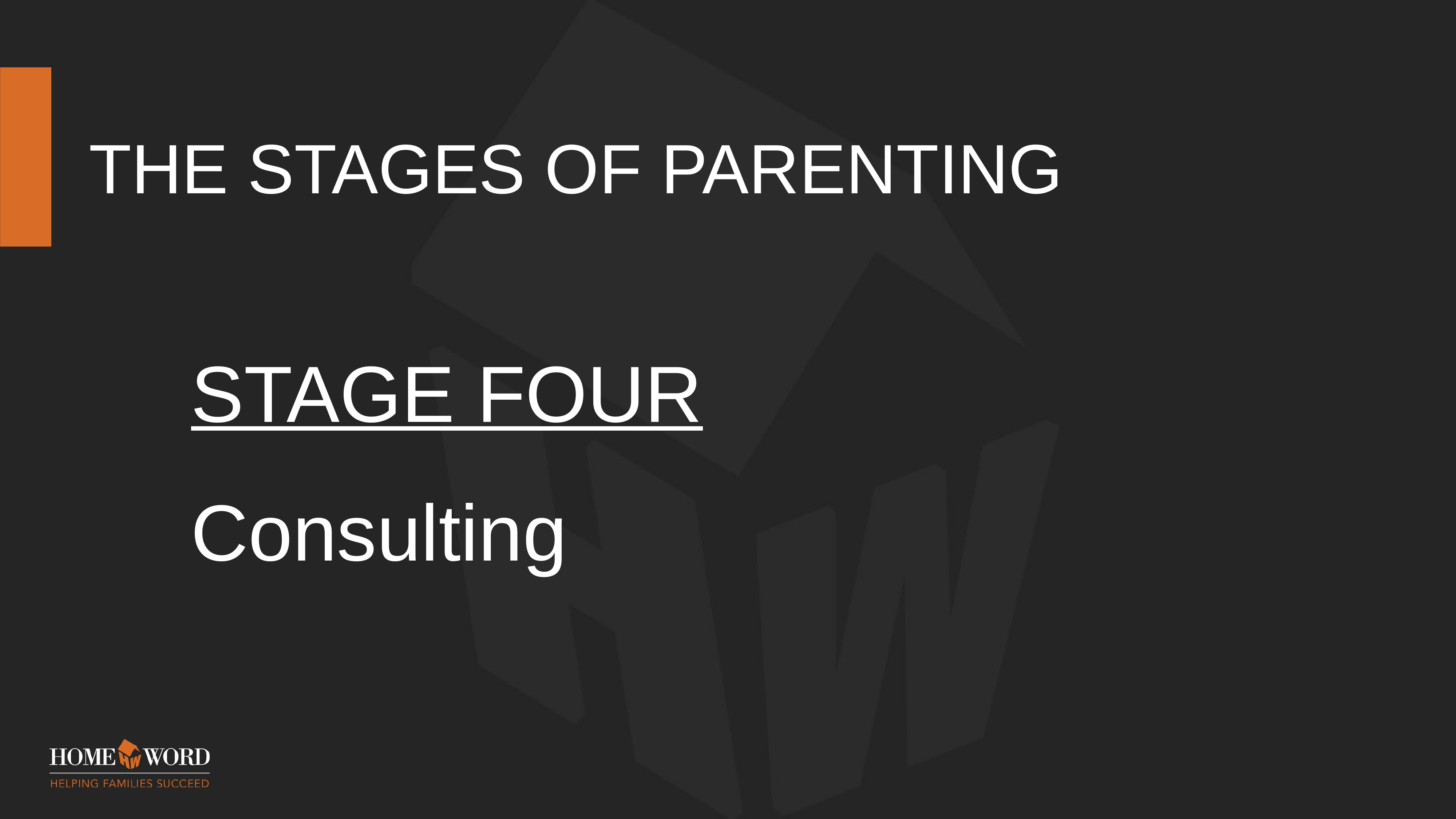

# THE STAGES OF PARENTING
STAGE FOUR
Consulting